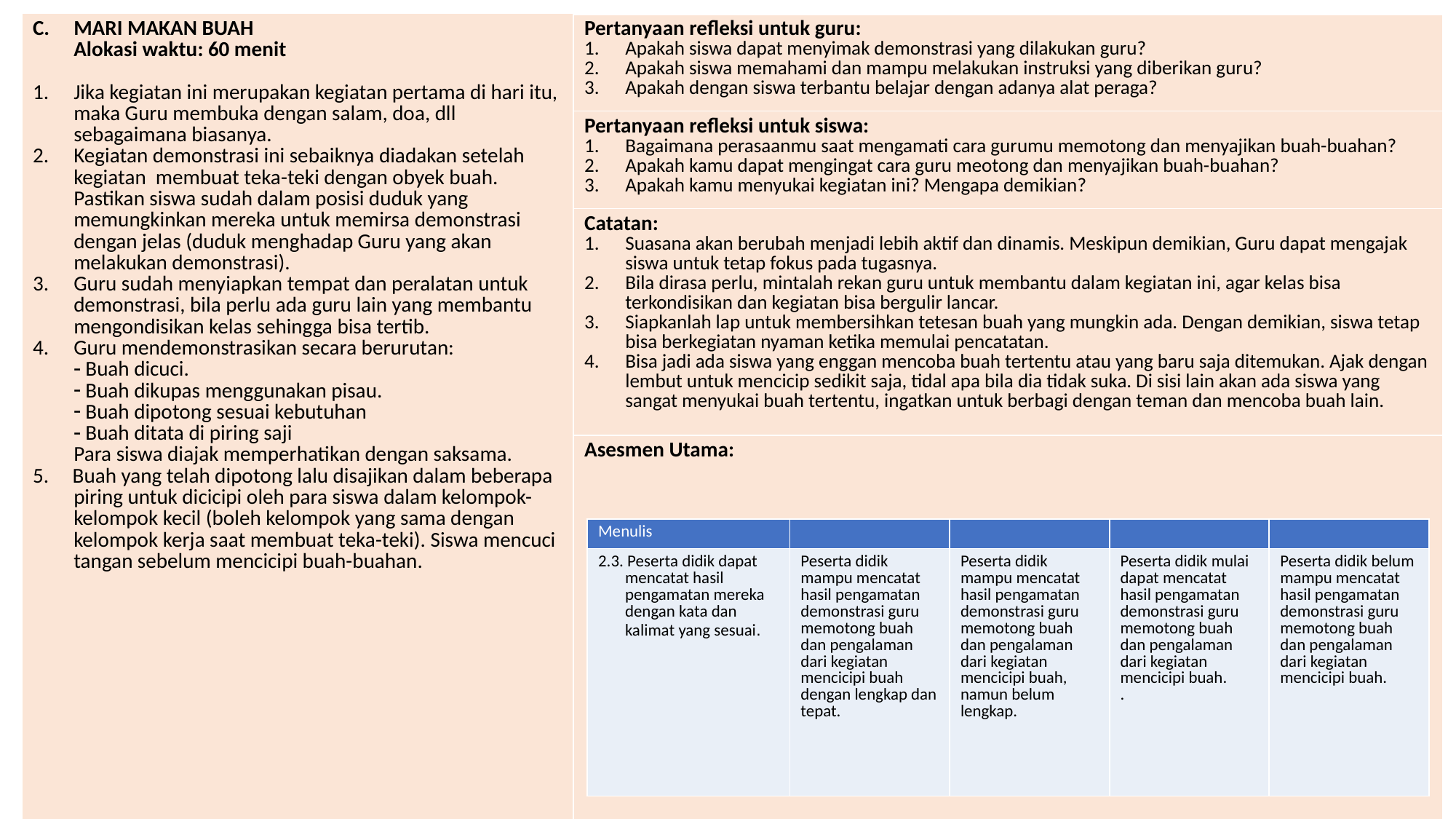

| MARI MAKAN BUAH Alokasi waktu: 60 menit Jika kegiatan ini merupakan kegiatan pertama di hari itu, maka Guru membuka dengan salam, doa, dll sebagaimana biasanya. Kegiatan demonstrasi ini sebaiknya diadakan setelah kegiatan membuat teka-teki dengan obyek buah. Pastikan siswa sudah dalam posisi duduk yang memungkinkan mereka untuk memirsa demonstrasi dengan jelas (duduk menghadap Guru yang akan melakukan demonstrasi). Guru sudah menyiapkan tempat dan peralatan untuk demonstrasi, bila perlu ada guru lain yang membantu mengondisikan kelas sehingga bisa tertib. Guru mendemonstrasikan secara berurutan: Buah dicuci. Buah dikupas menggunakan pisau. Buah dipotong sesuai kebutuhan Buah ditata di piring saji Para siswa diajak memperhatikan dengan saksama. 5. Buah yang telah dipotong lalu disajikan dalam beberapa piring untuk dicicipi oleh para siswa dalam kelompok-kelompok kecil (boleh kelompok yang sama dengan kelompok kerja saat membuat teka-teki). Siswa mencuci tangan sebelum mencicipi buah-buahan. | Pertanyaan refleksi untuk guru: Apakah siswa dapat menyimak demonstrasi yang dilakukan guru? Apakah siswa memahami dan mampu melakukan instruksi yang diberikan guru? Apakah dengan siswa terbantu belajar dengan adanya alat peraga? |
| --- | --- |
|  | Pertanyaan refleksi untuk siswa: Bagaimana perasaanmu saat mengamati cara gurumu memotong dan menyajikan buah-buahan? Apakah kamu dapat mengingat cara guru meotong dan menyajikan buah-buahan? Apakah kamu menyukai kegiatan ini? Mengapa demikian? |
|  | Catatan: Suasana akan berubah menjadi lebih aktif dan dinamis. Meskipun demikian, Guru dapat mengajak siswa untuk tetap fokus pada tugasnya. Bila dirasa perlu, mintalah rekan guru untuk membantu dalam kegiatan ini, agar kelas bisa terkondisikan dan kegiatan bisa bergulir lancar. Siapkanlah lap untuk membersihkan tetesan buah yang mungkin ada. Dengan demikian, siswa tetap bisa berkegiatan nyaman ketika memulai pencatatan. Bisa jadi ada siswa yang enggan mencoba buah tertentu atau yang baru saja ditemukan. Ajak dengan lembut untuk mencicip sedikit saja, tidal apa bila dia tidak suka. Di sisi lain akan ada siswa yang sangat menyukai buah tertentu, ingatkan untuk berbagi dengan teman dan mencoba buah lain. |
|  | Asesmen Utama: |
| Menulis |  |  |  |  |
| --- | --- | --- | --- | --- |
| 2.3. Peserta didik dapat mencatat hasil pengamatan mereka dengan kata dan kalimat yang sesuai. | Peserta didik mampu mencatat hasil pengamatan demonstrasi guru memotong buah dan pengalaman dari kegiatan mencicipi buah dengan lengkap dan tepat. | Peserta didik mampu mencatat hasil pengamatan demonstrasi guru memotong buah dan pengalaman dari kegiatan mencicipi buah, namun belum lengkap. | Peserta didik mulai dapat mencatat hasil pengamatan demonstrasi guru memotong buah dan pengalaman dari kegiatan mencicipi buah. . | Peserta didik belum mampu mencatat hasil pengamatan demonstrasi guru memotong buah dan pengalaman dari kegiatan mencicipi buah. |